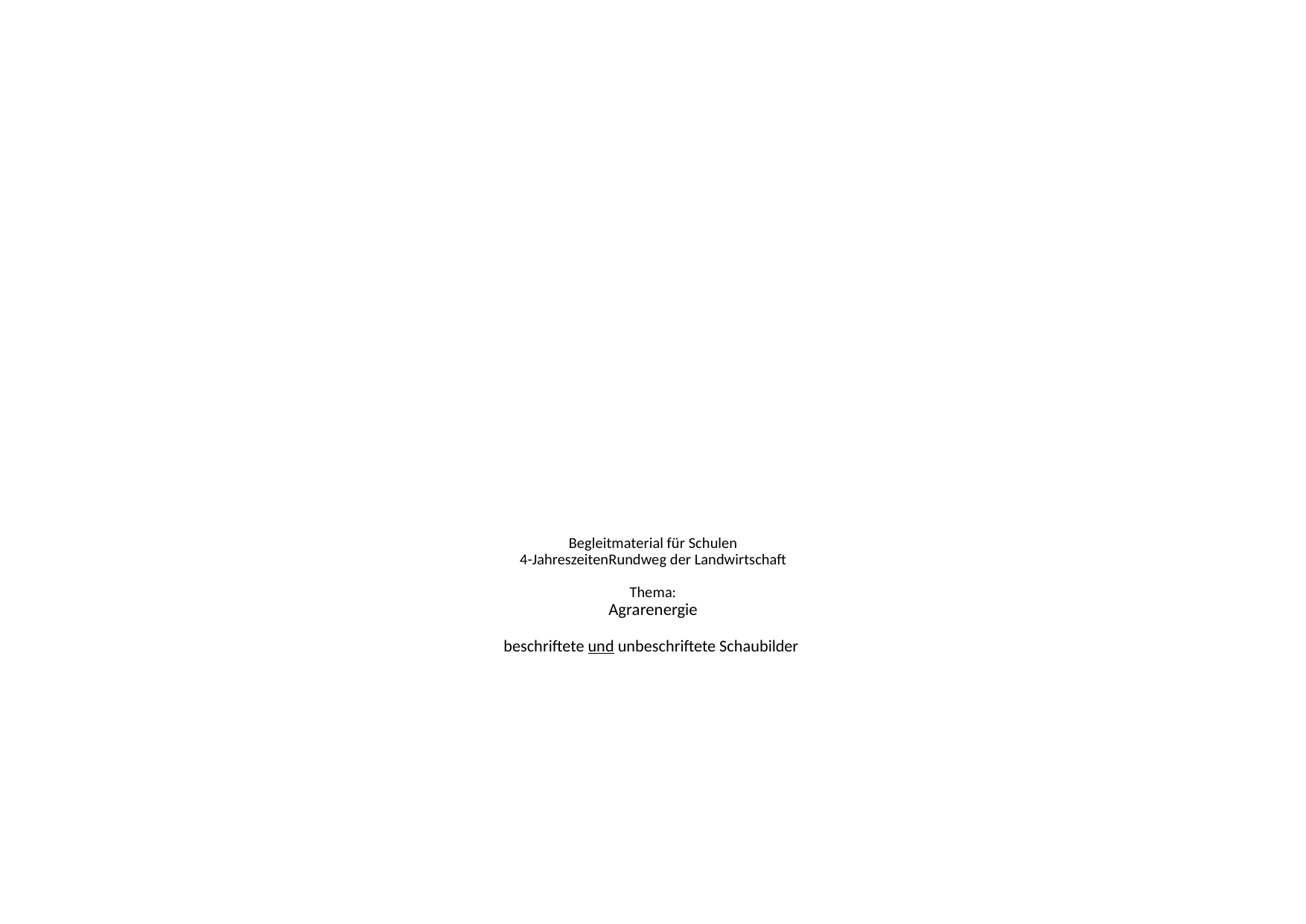

# Begleitmaterial für Schulen 4-JahreszeitenRundweg der Landwirtschaft Thema: Agrarenergie beschriftete und unbeschriftete Schaubilder